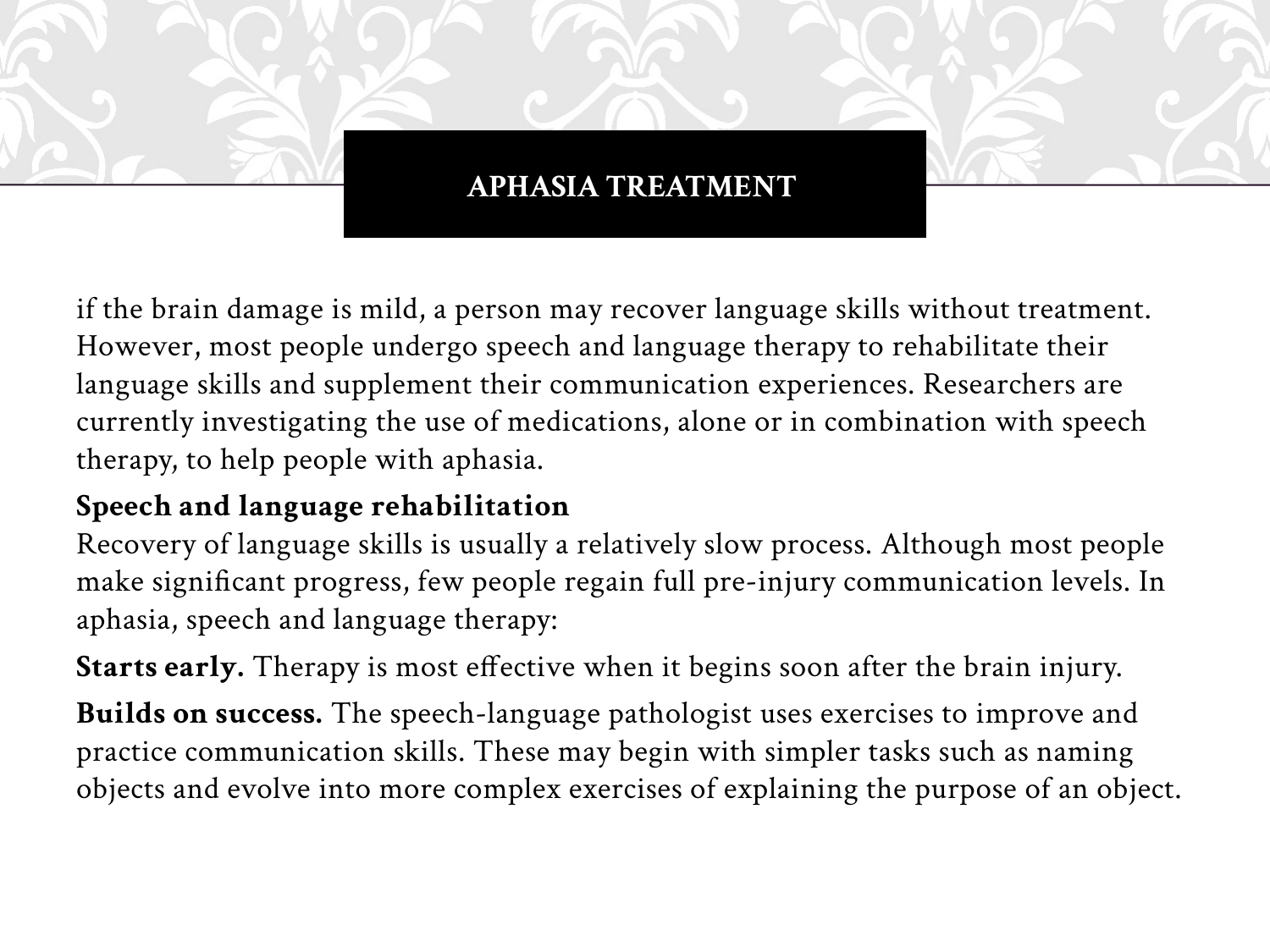

# Aphasia treatment
if the brain damage is mild, a person may recover language skills without treatment. However, most people undergo speech and language therapy to rehabilitate their language skills and supplement their communication experiences. Researchers are currently investigating the use of medications, alone or in combination with speech therapy, to help people with aphasia.
Speech and language rehabilitation
Recovery of language skills is usually a relatively slow process. Although most people make significant progress, few people regain full pre-injury communication levels. In aphasia, speech and language therapy:
Starts early. Therapy is most effective when it begins soon after the brain injury.
Builds on success. The speech-language pathologist uses exercises to improve and practice communication skills. These may begin with simpler tasks such as naming objects and evolve into more complex exercises of explaining the purpose of an object.